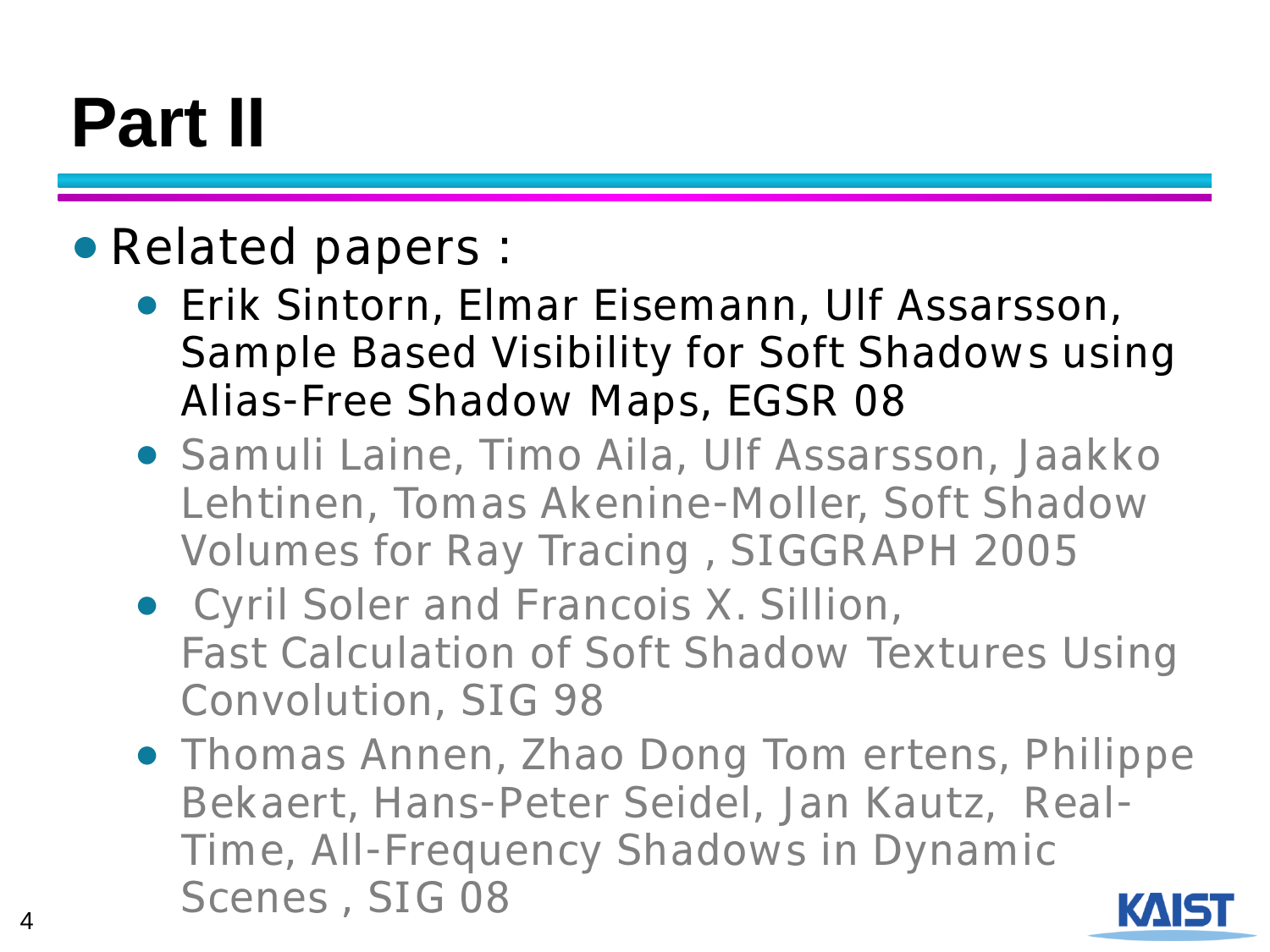

# Part II
Related papers :
Erik Sintorn, Elmar Eisemann, Ulf Assarsson, Sample Based Visibility for Soft Shadows using Alias-Free Shadow Maps, EGSR 08
Samuli Laine, Timo Aila, Ulf Assarsson, Jaakko Lehtinen, Tomas Akenine-Moller, Soft Shadow Volumes for Ray Tracing , SIGGRAPH 2005
 Cyril Soler and Francois X. Sillion,
Fast Calculation of Soft Shadow Textures Using Convolution, SIG 98
Thomas Annen, Zhao Dong Tom ertens, Philippe Bekaert, Hans-Peter Seidel, Jan Kautz,  Real-Time, All-Frequency Shadows in Dynamic Scenes , SIG 08